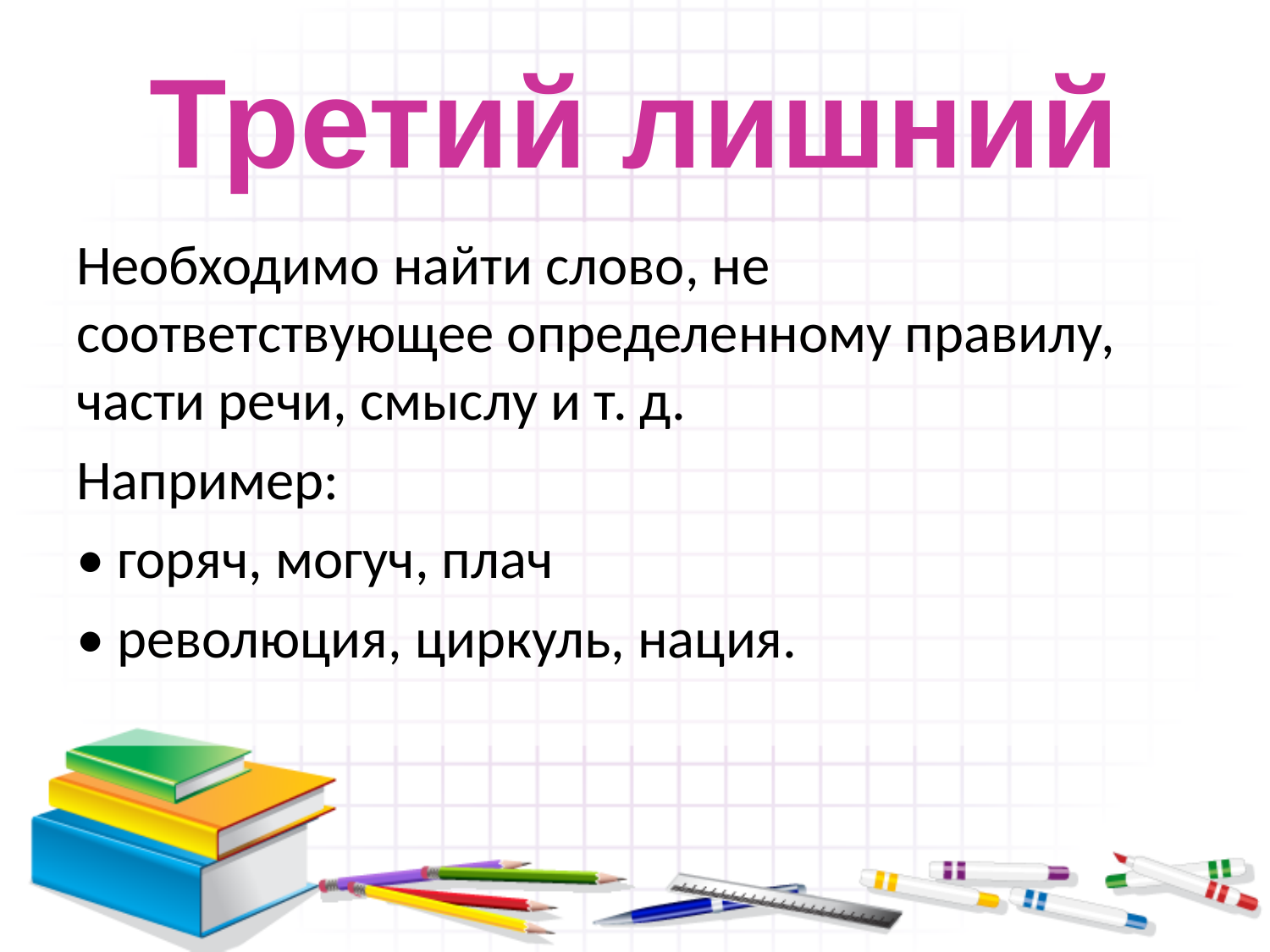

# Третий лишний
Необходимо найти слово, не соответствующее определенному правилу, части речи, смыслу и т. д.
Например:
• горяч, могуч, плач
• революция, циркуль, нация.